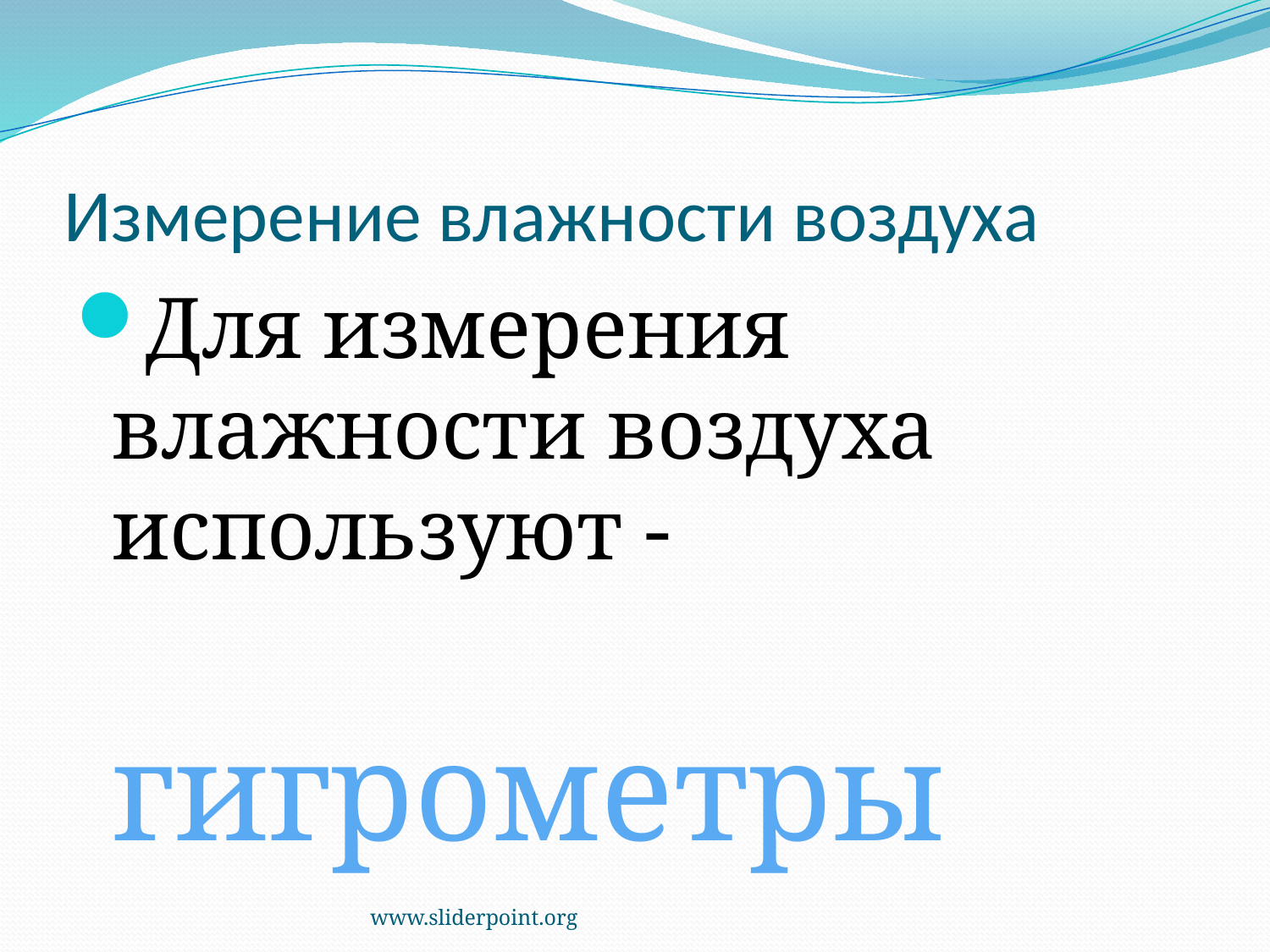

# Измерение влажности воздуха
Для измерения влажности воздуха используют -
                               гигрометры
www.sliderpoint.org